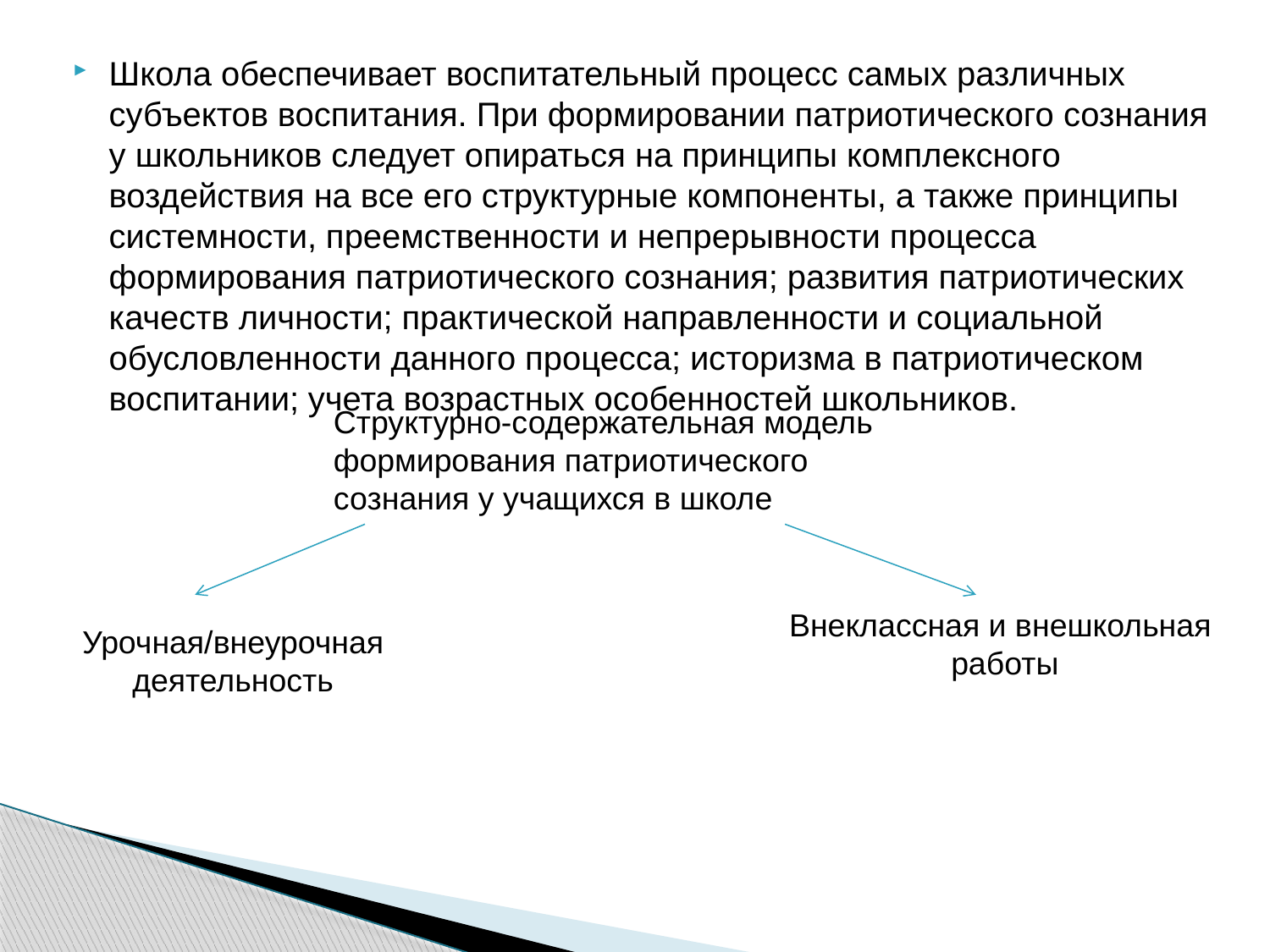

Школа обеспечивает воспитательный процесс самых различных субъектов воспитания. При формировании патриотического сознания у школьников следует опираться на принципы комплексного воздействия на все его структурные компоненты, а также принципы системности, преемственности и непрерывности процесса формирования патриотического сознания; развития патриотических качеств личности; практической направленности и социальной обусловленности данного процесса; историзма в патриотическом воспитании; учета возрастных особенностей школьников.

Структурно-содержательная модель формирования патриотического сознания у учащихся в школе
Внеклассная и внешкольная
 работы
Урочная/внеурочная
деятельность